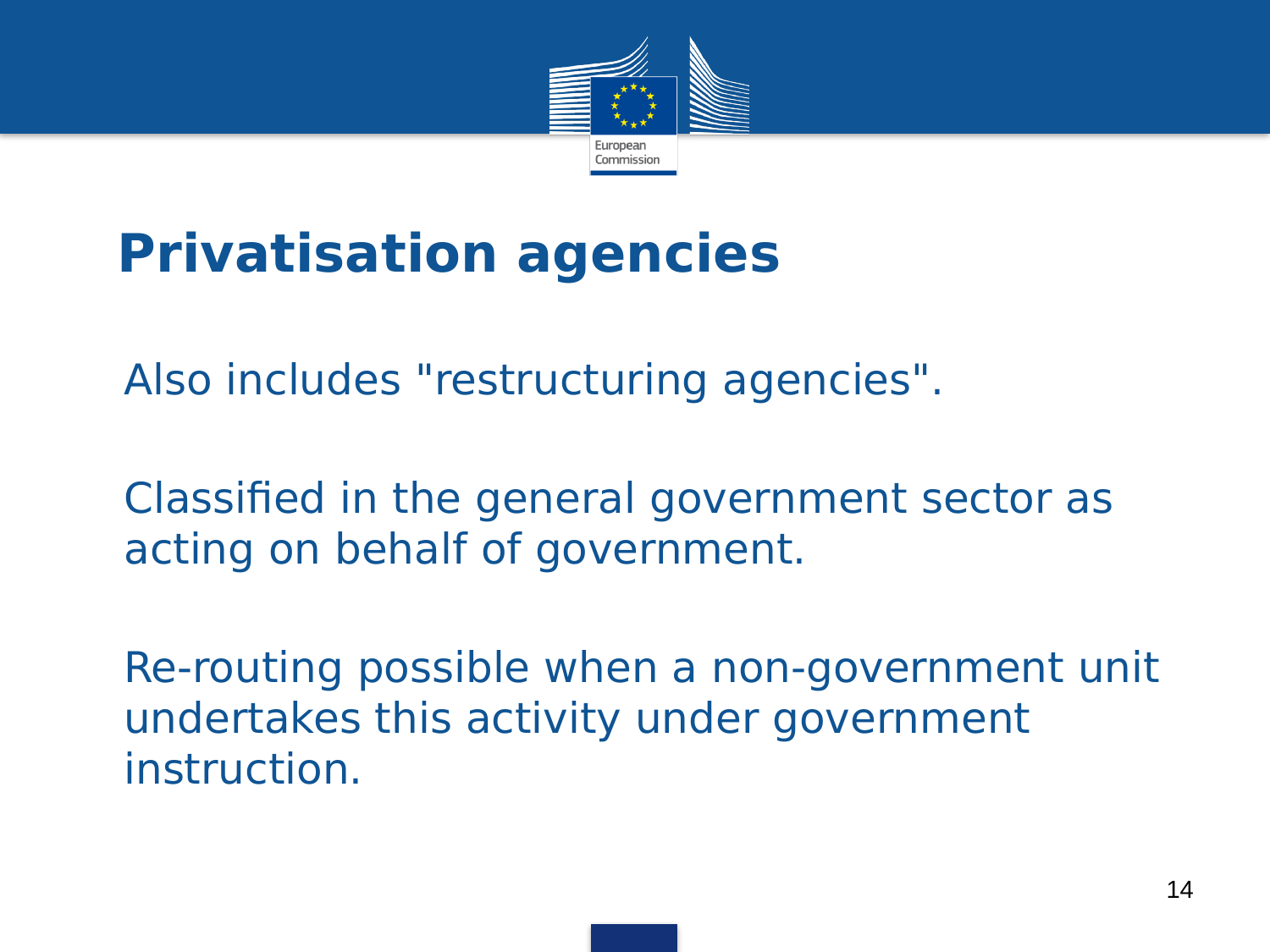

# Privatisation agencies
Also includes "restructuring agencies".

Classified in the general government sector as acting on behalf of government.

Re-routing possible when a non-government unit undertakes this activity under government instruction.
14